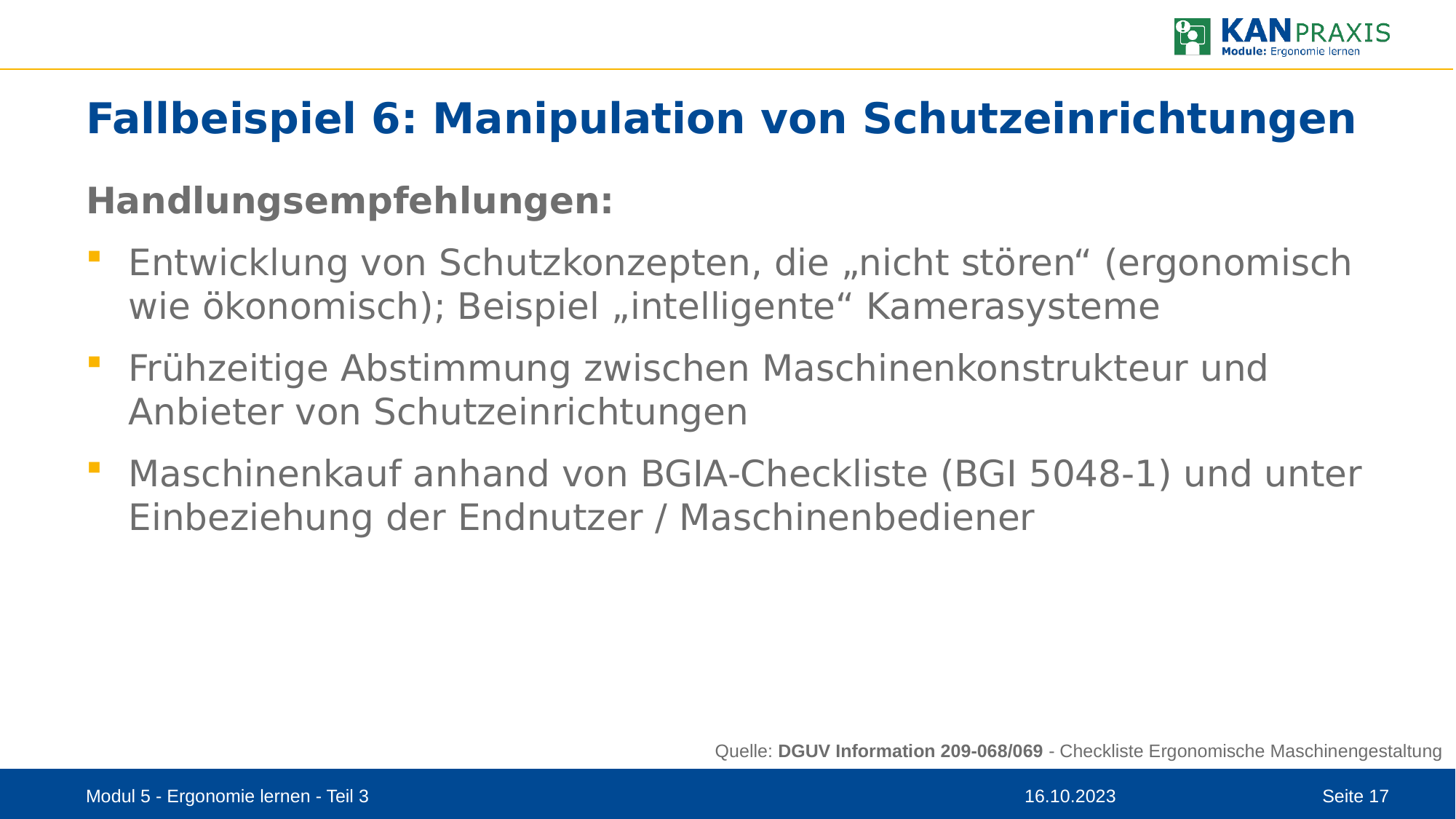

# Fallbeispiel 6: Manipulation von Schutzeinrichtungen
Handlungsempfehlungen:
Entwicklung von Schutzkonzepten, die „nicht stören“ (ergonomisch wie ökonomisch); Beispiel „intelligente“ Kamerasysteme
Frühzeitige Abstimmung zwischen Maschinenkonstrukteur und Anbieter von Schutzeinrichtungen
Maschinenkauf anhand von BGIA-Checkliste (BGI 5048-1) und unter Einbeziehung der Endnutzer / Maschinenbediener
Quelle: DGUV Information 209-068/069 - Checkliste Ergonomische Maschinengestaltung
Modul 5 - Ergonomie lernen - Teil 3
16.10.2023
Seite 17